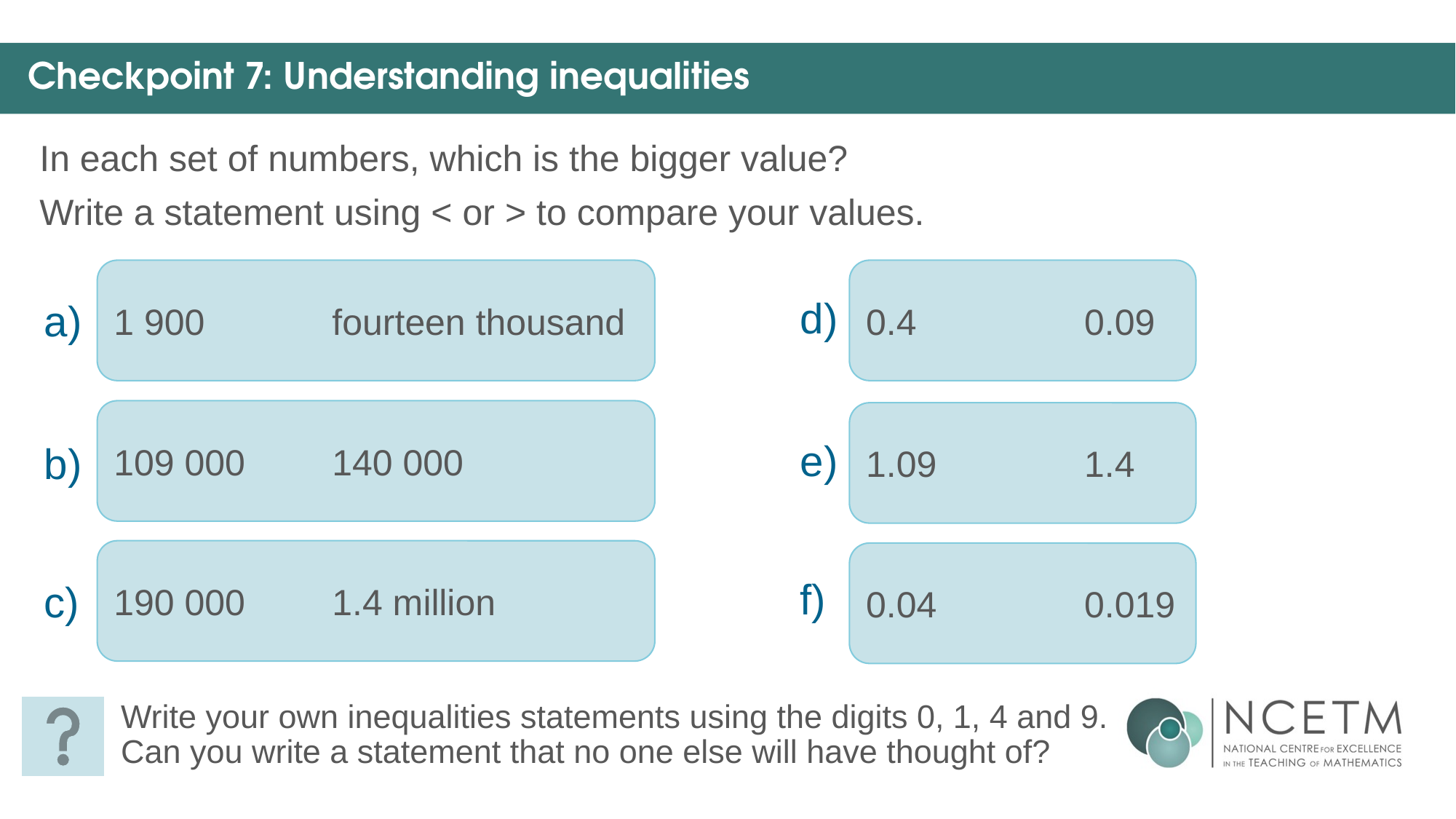

Checkpoint 7: Understanding inequalities
In each set of numbers, which is the bigger value?
Write a statement using < or > to compare your values.
1 900		fourteen thousand
0.4		0.09
d)
a)
109 000	140 000
1.09		1.4
e)
b)
190 000	1.4 million
0.04		0.019
f)
c)
Write your own inequalities statements using the digits 0, 1, 4 and 9. Can you write a statement that no one else will have thought of?